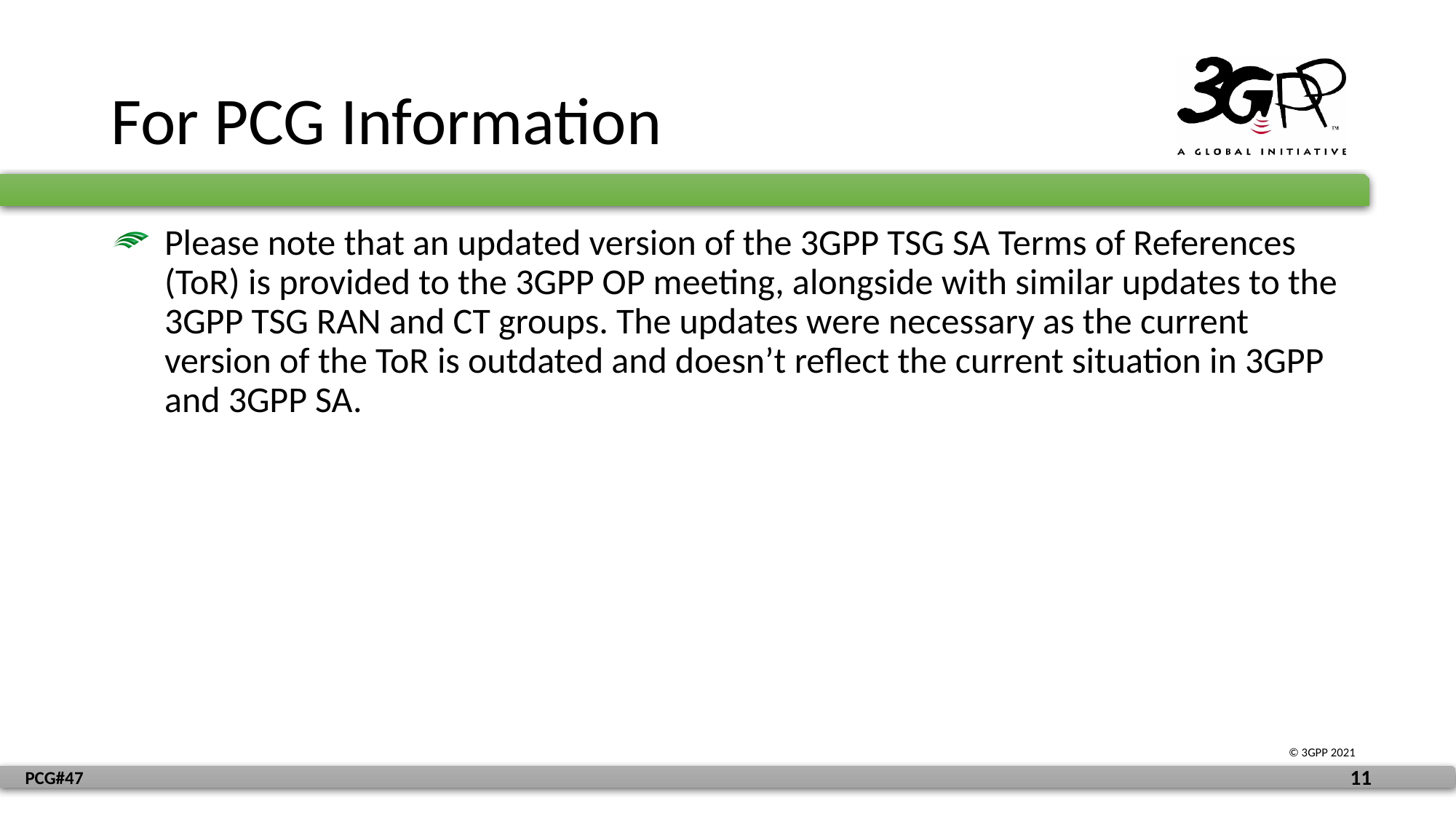

# For PCG Information
Please note that an updated version of the 3GPP TSG SA Terms of References (ToR) is provided to the 3GPP OP meeting, alongside with similar updates to the 3GPP TSG RAN and CT groups. The updates were necessary as the current version of the ToR is outdated and doesn’t reflect the current situation in 3GPP and 3GPP SA.